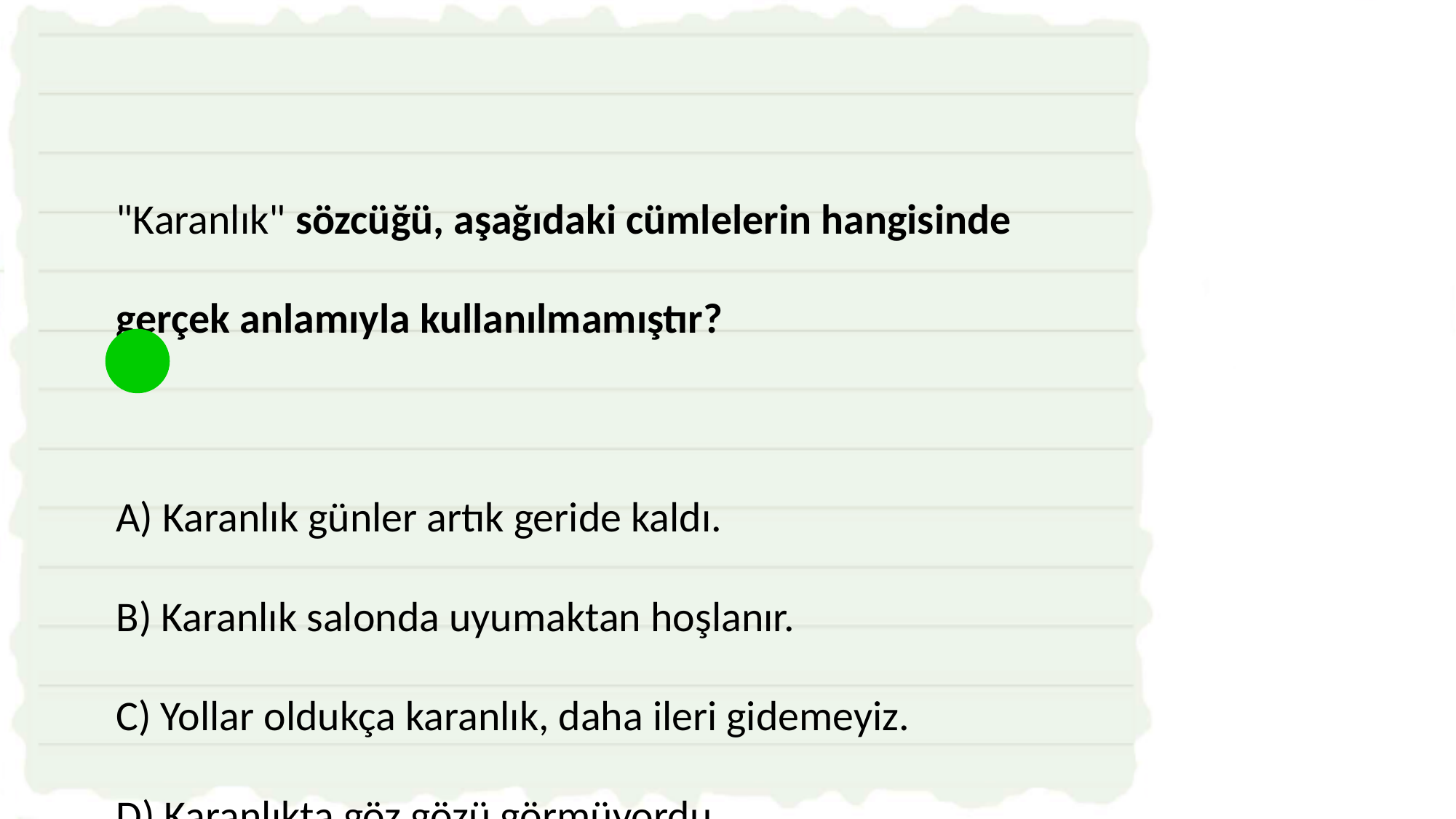

"Karanlık" sözcüğü, aşağıdaki cümlelerin hangisinde gerçek anlamıyla kullanılmamıştır?

A) Karanlık günler artık geride kaldı.
B) Karanlık salonda uyumaktan hoşlanır.
C) Yollar oldukça karanlık, daha ileri gidemeyiz.
D) Karanlıkta göz gözü görmüyordu.